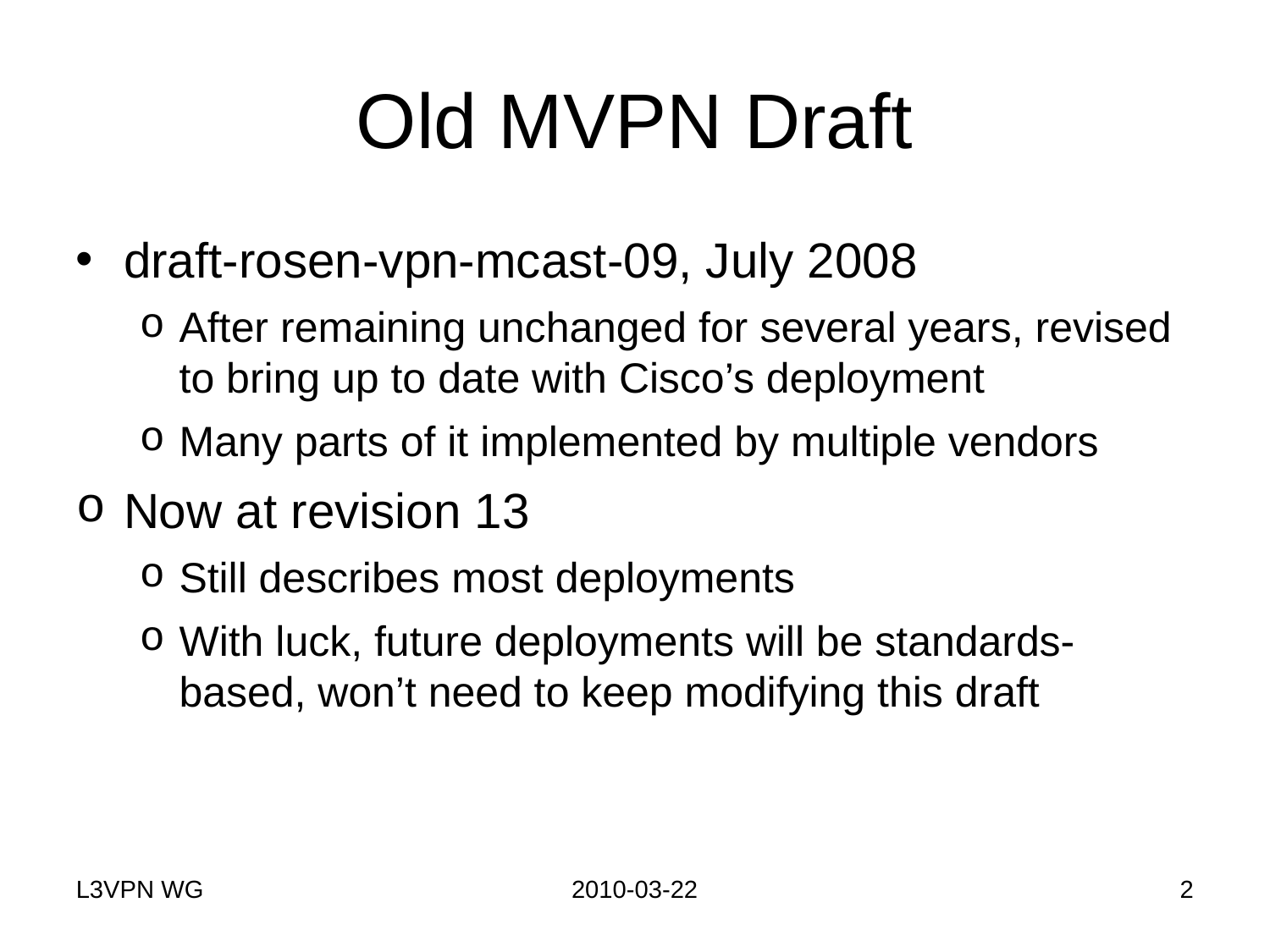

# Old MVPN Draft
draft-rosen-vpn-mcast-09, July 2008
After remaining unchanged for several years, revised to bring up to date with Cisco’s deployment
Many parts of it implemented by multiple vendors
Now at revision 13
Still describes most deployments
With luck, future deployments will be standards-based, won’t need to keep modifying this draft

L3VPN WG
2010-03-22
2